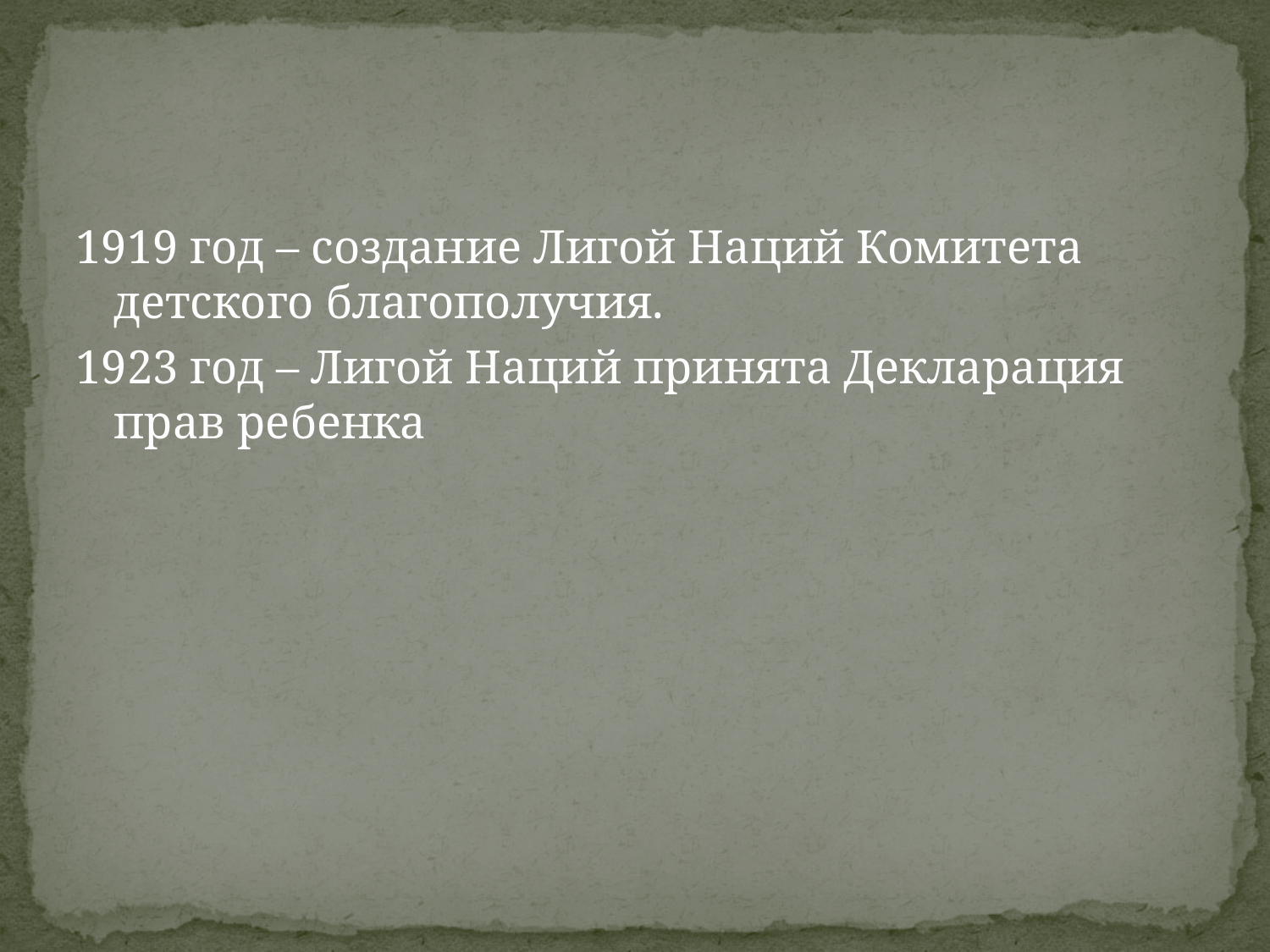

#
1919 год – создание Лигой Наций Комитета детского благополучия.
1923 год – Лигой Наций принята Декларация прав ребенка